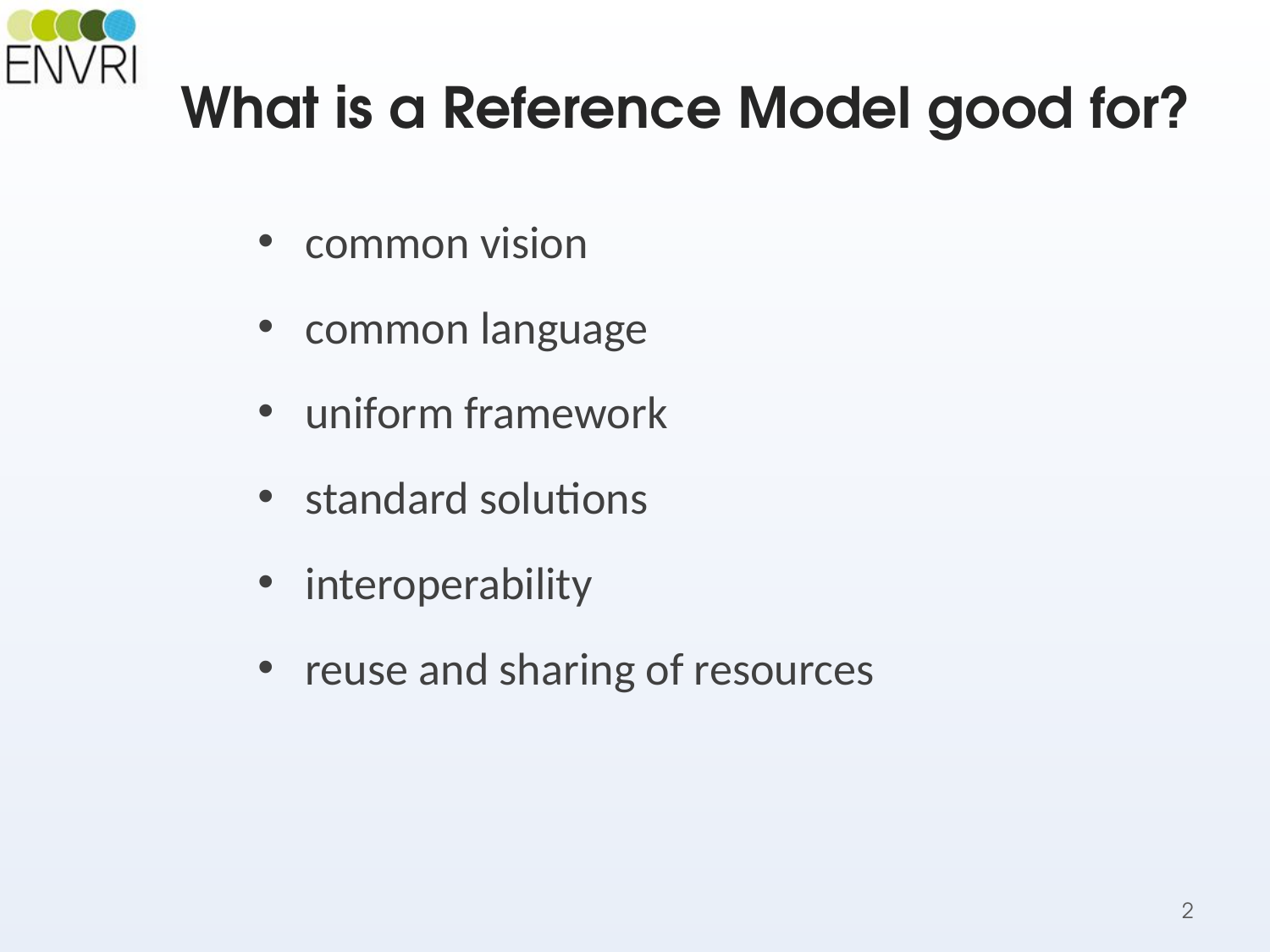

# What is a Reference Model good for?
common vision
common language
uniform framework
standard solutions
interoperability
reuse and sharing of resources
2